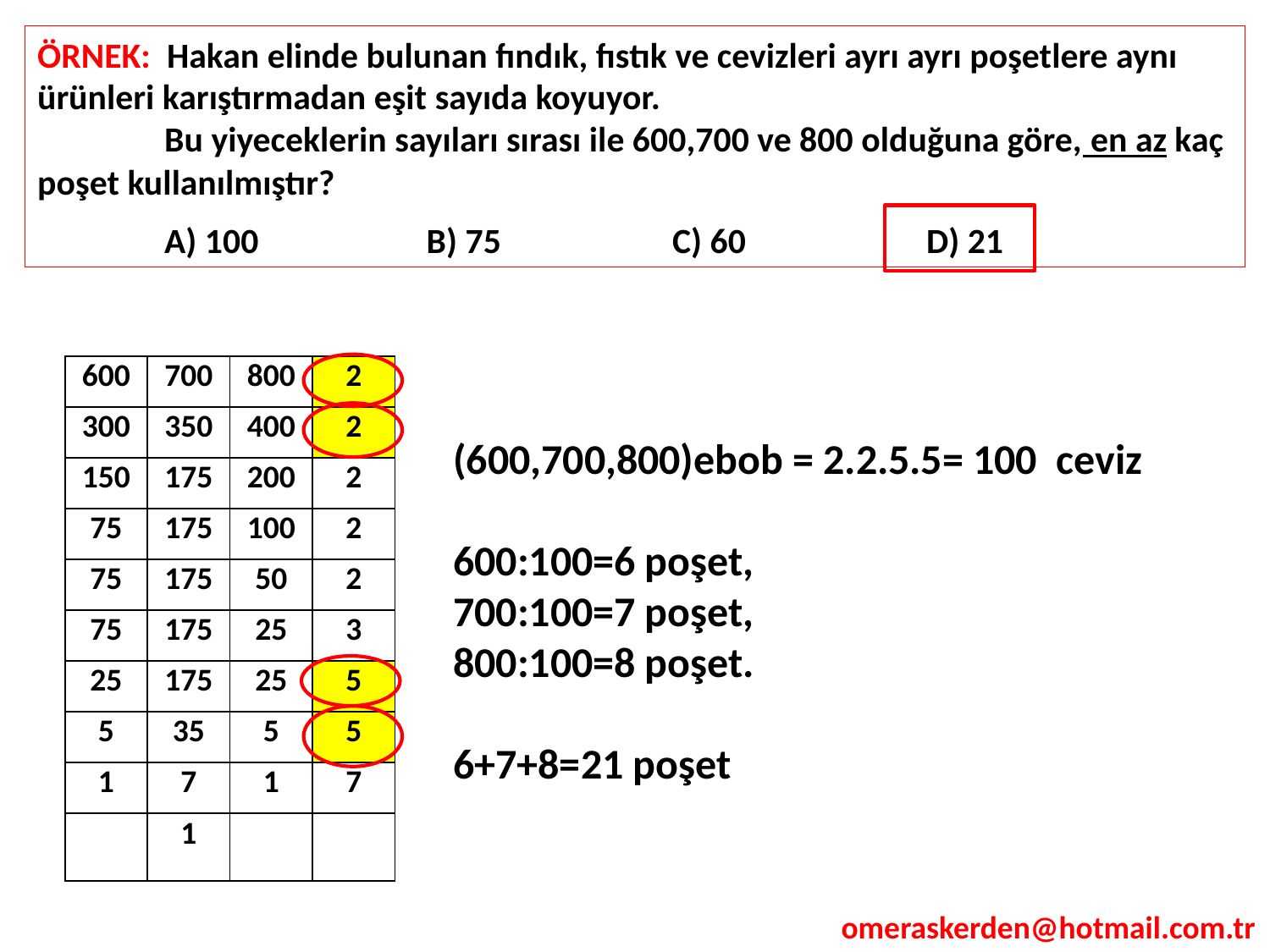

ÖRNEK:  Hakan elinde bulunan fındık, fıstık ve cevizleri ayrı ayrı poşetlere aynı ürünleri karıştırmadan eşit sayıda koyuyor.
	Bu yiyeceklerin sayıları sırası ile 600,700 ve 800 olduğuna göre, en az kaç poşet kullanılmıştır?

	A) 100    		 B) 75    		C) 60  		D) 21

| 600 | 700 | 800 | 2 |
| --- | --- | --- | --- |
| 300 | 350 | 400 | 2 |
| 150 | 175 | 200 | 2 |
| 75 | 175 | 100 | 2 |
| 75 | 175 | 50 | 2 |
| 75 | 175 | 25 | 3 |
| 25 | 175 | 25 | 5 |
| 5 | 35 | 5 | 5 |
| 1 | 7 | 1 | 7 |
|  | 1 |  |  |

(600,700,800)ebob = 2.2.5.5= 100  ceviz

600:100=6 poşet,
700:100=7 poşet,
800:100=8 poşet.

6+7+8=21 poşet

omeraskerden@hotmail.com.tr